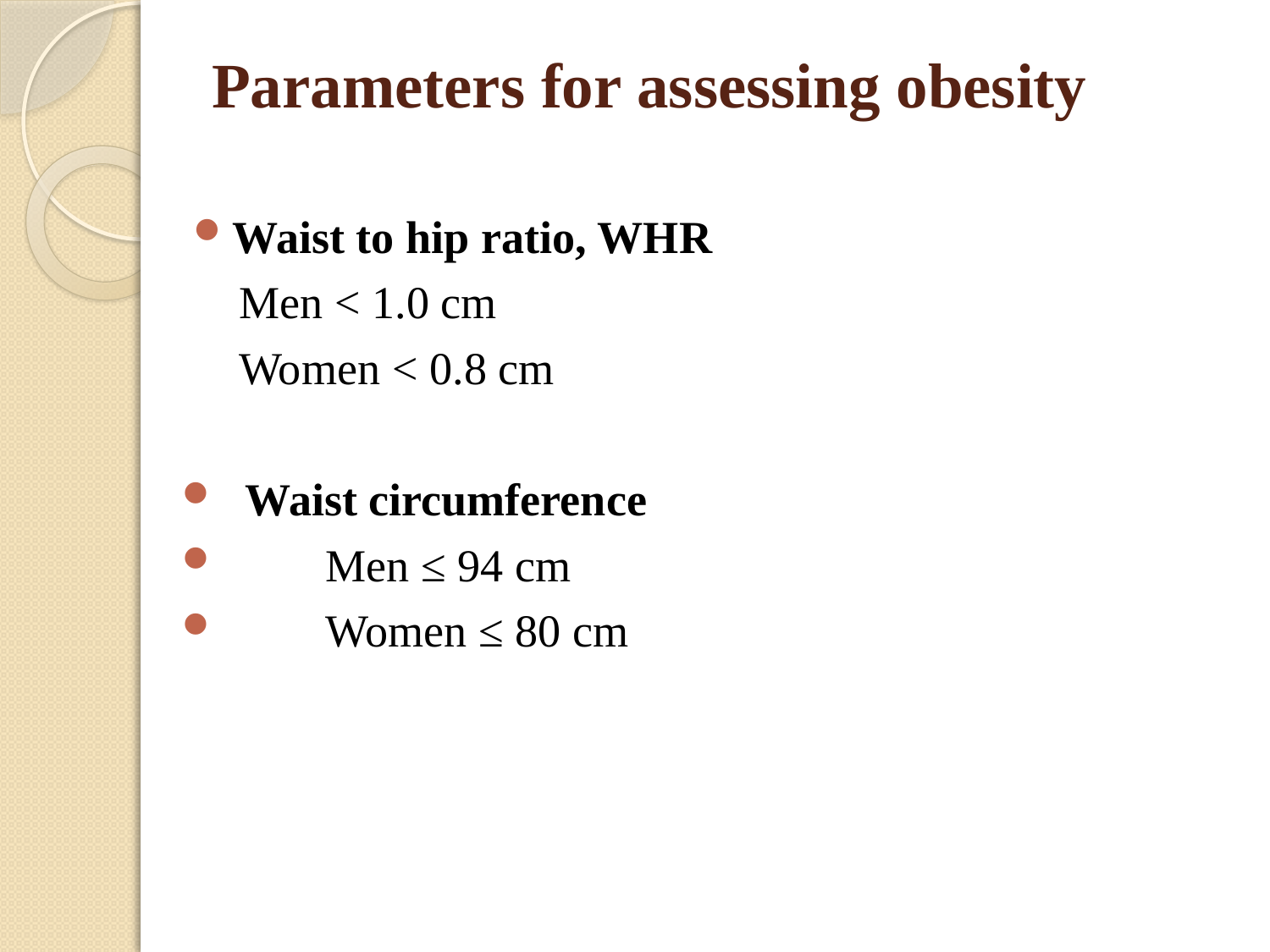

# Parameters for assessing obesity

Waist to hip ratio, WHR
     Men ˂ 1.0 cm
     Women ˂ 0.8 cm

Waist circumference
       Men ≤ 94 cm
       Women ≤ 80 cm